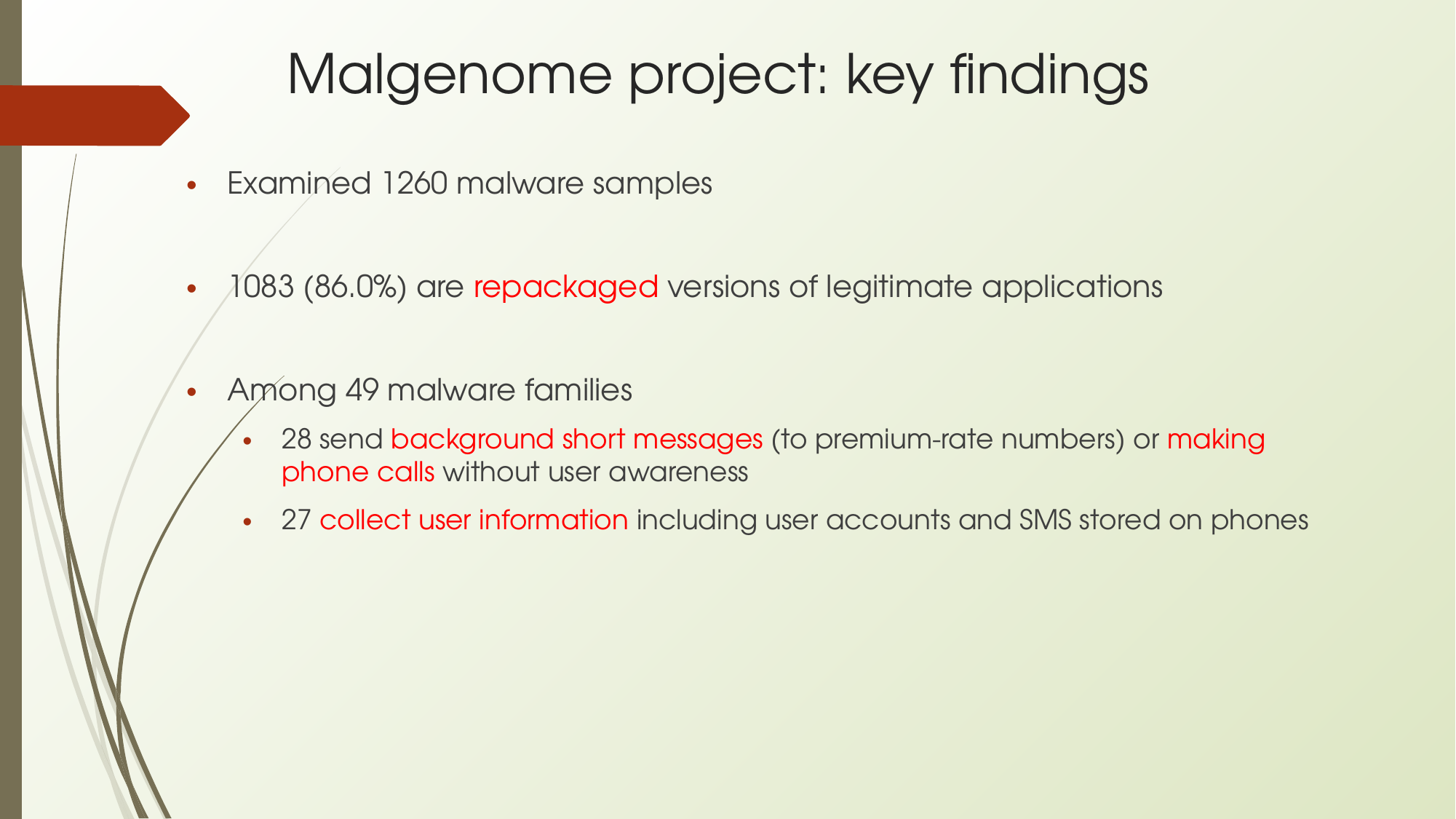

# Malgenome project: key findings
Examined 1260 malware samples

1083 (86.0%) are repackaged versions of legitimate applications

Among 49 malware families
28 send background short messages (to premium-rate numbers) or making phone calls without user awareness
27 collect user information including user accounts and SMS stored on phones